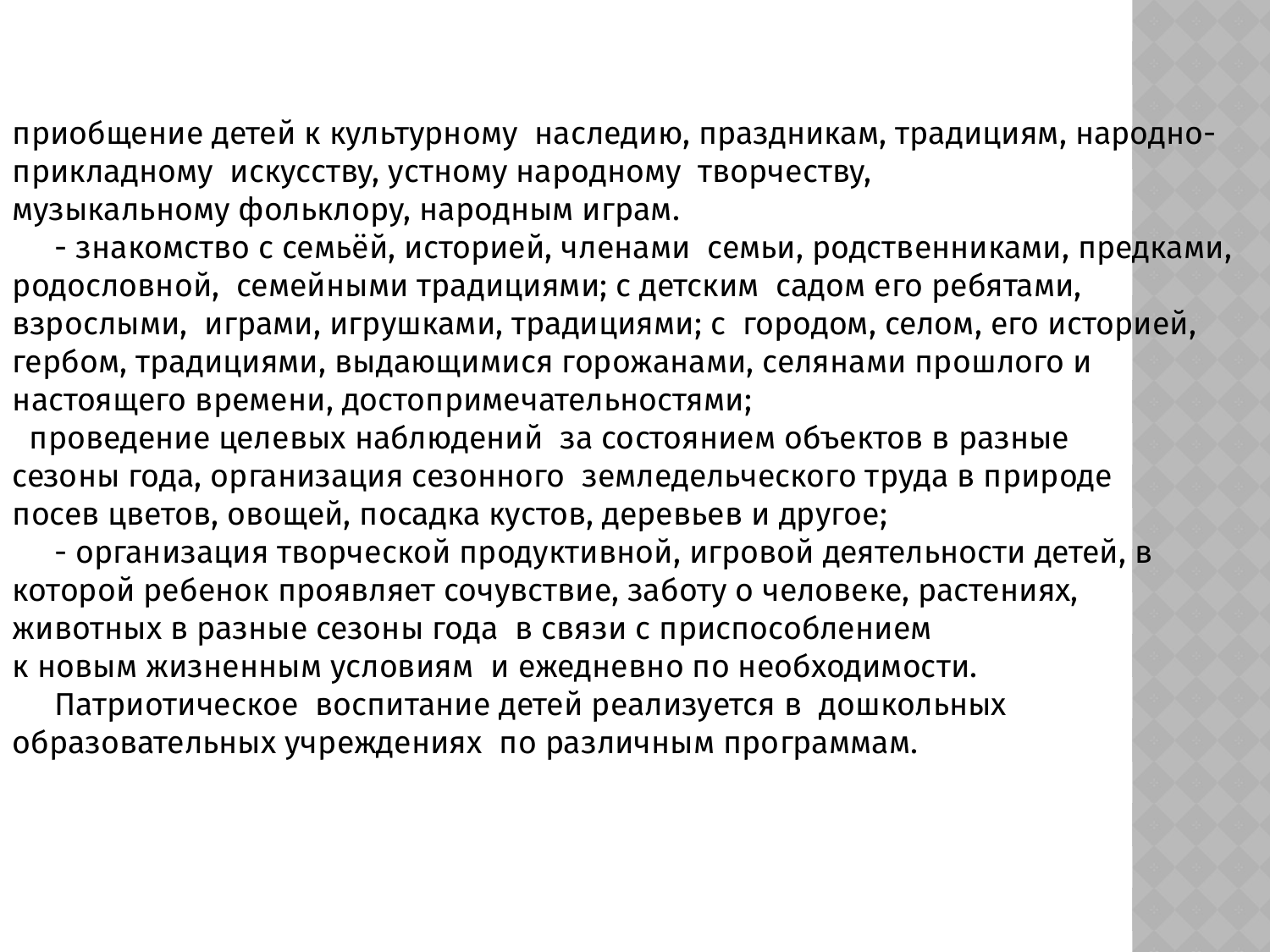

приобщение детей к культурному  наследию, праздникам, традициям, народно-прикладному  искусству, устному народному  творчеству, музыкальному фольклору, народным играм.
     - знакомство с семьёй, историей, членами  семьи, родственниками, предками, родословной,  семейными традициями; с детским  садом его ребятами, взрослыми,  играми, игрушками, традициями; с  городом, селом, его историей, гербом, традициями, выдающимися горожанами, селянами прошлого и настоящего времени, достопримечательностями;
  проведение целевых наблюдений  за состоянием объектов в разные  сезоны года, организация сезонного  земледельческого труда в природе  посев цветов, овощей, посадка кустов, деревьев и другое;
     - организация творческой продуктивной, игровой деятельности детей, в  которой ребенок проявляет сочувствие, заботу о человеке, растениях,  животных в разные сезоны года  в связи с приспособлением  к новым жизненным условиям  и ежедневно по необходимости.
     Патриотическое  воспитание детей реализуется в  дошкольных образовательных учреждениях  по различным программам.